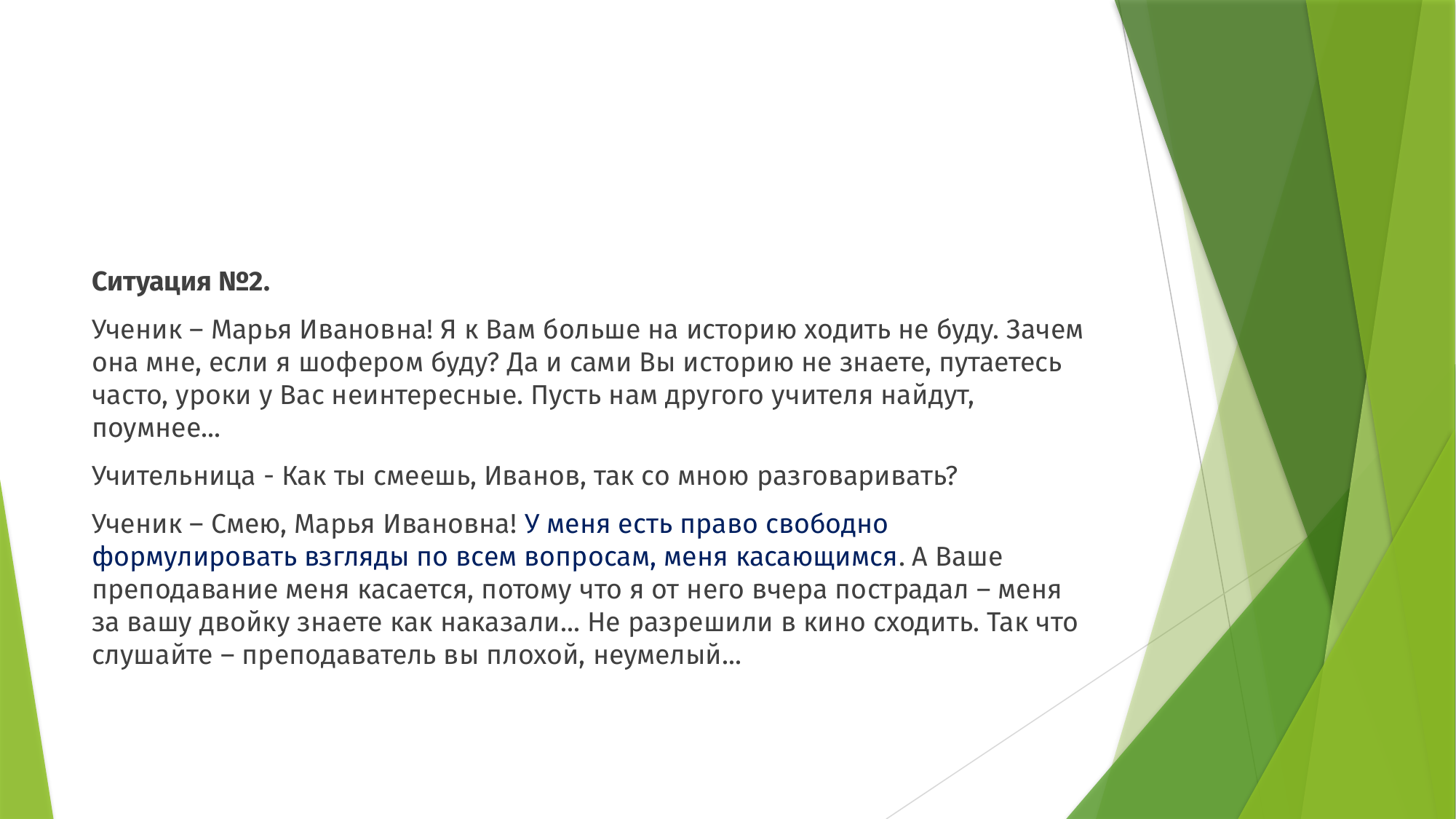

#
Ситуация №2.
Ученик – Марья Ивановна! Я к Вам больше на историю ходить не буду. Зачем она мне, если я шофером буду? Да и сами Вы историю не знаете, путаетесь часто, уроки у Вас неинтересные. Пусть нам другого учителя найдут, поумнее...
Учительница - Как ты смеешь, Иванов, так со мною разговаривать?
Ученик – Смею, Марья Ивановна! У меня есть право свободно формулировать взгляды по всем вопросам, меня касающимся. А Ваше преподавание меня касается, потому что я от него вчера пострадал – меня за вашу двойку знаете как наказали... Не разрешили в кино сходить. Так что слушайте – преподаватель вы плохой, неумелый...